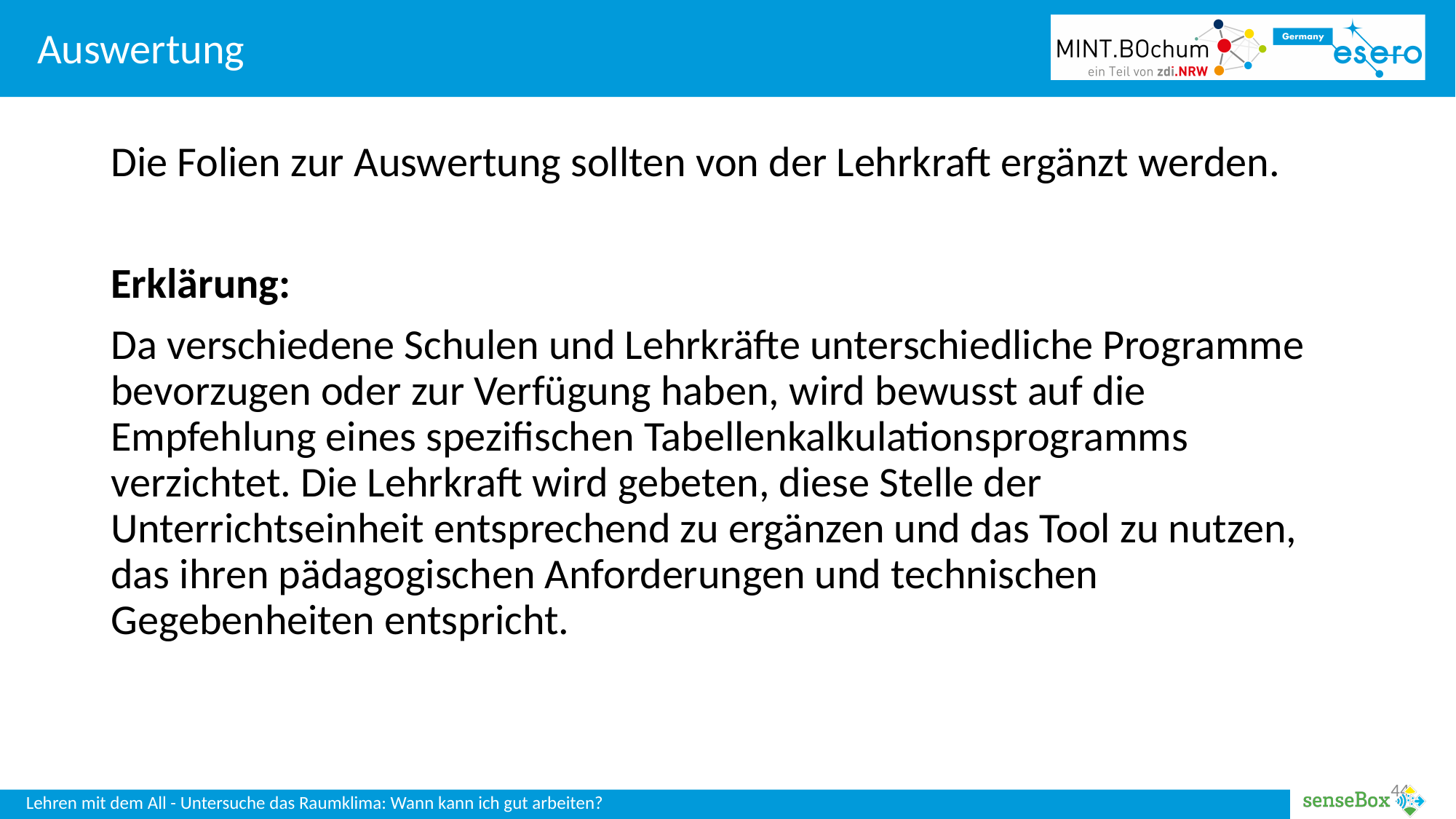

# Auswertung
Die Folien zur Auswertung sollten von der Lehrkraft ergänzt werden.

Erklärung:
Da verschiedene Schulen und Lehrkräfte unterschiedliche Programme bevorzugen oder zur Verfügung haben, wird bewusst auf die Empfehlung eines spezifischen Tabellenkalkulationsprogramms verzichtet. Die Lehrkraft wird gebeten, diese Stelle der Unterrichtseinheit entsprechend zu ergänzen und das Tool zu nutzen, das ihren pädagogischen Anforderungen und technischen Gegebenheiten entspricht.